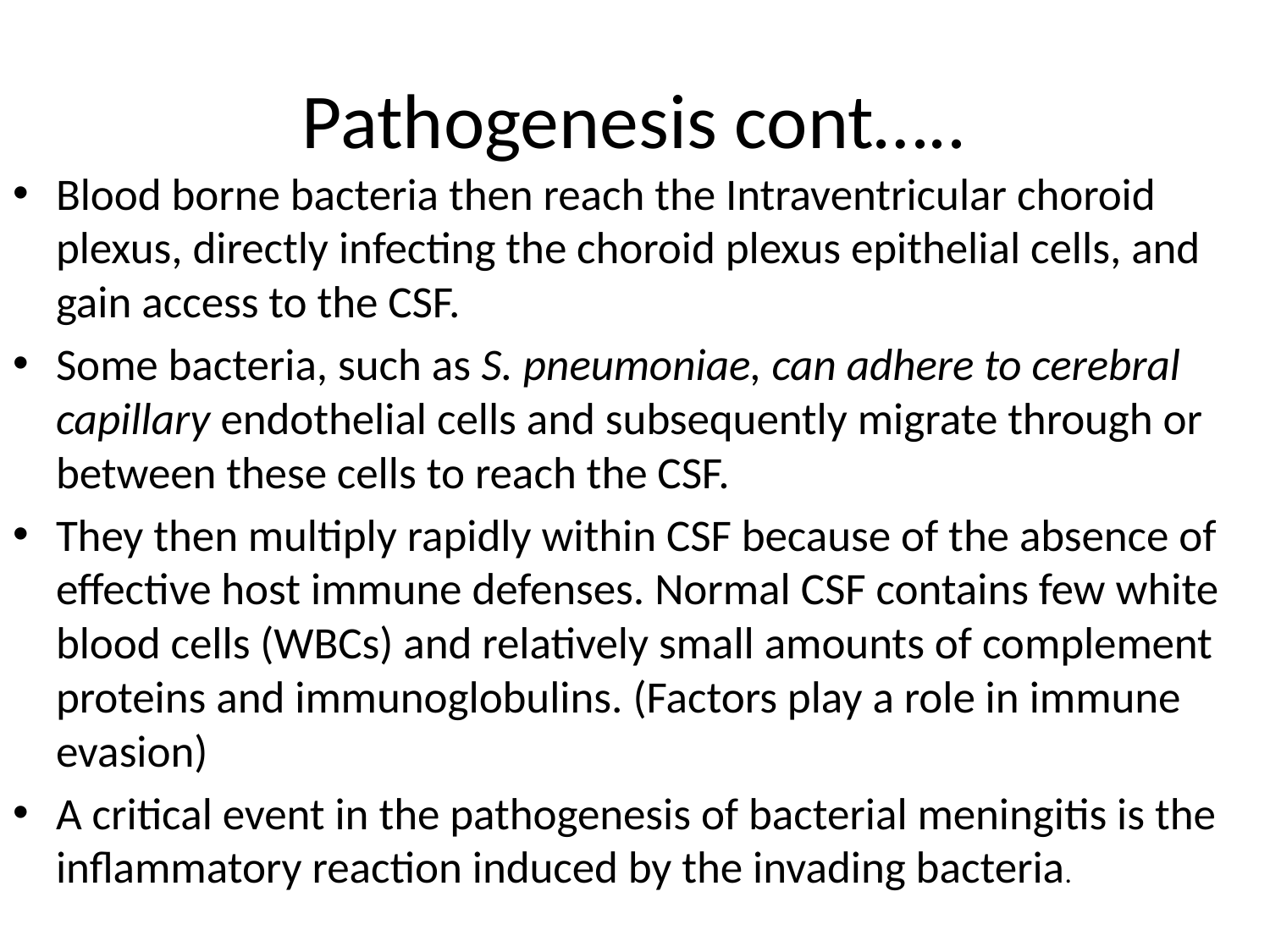

# Pathogenesis cont…..
Blood borne bacteria then reach the Intraventricular choroid plexus, directly infecting the choroid plexus epithelial cells, and gain access to the CSF.
Some bacteria, such as S. pneumoniae, can adhere to cerebral capillary endothelial cells and subsequently migrate through or between these cells to reach the CSF.
They then multiply rapidly within CSF because of the absence of effective host immune defenses. Normal CSF contains few white blood cells (WBCs) and relatively small amounts of complement proteins and immunoglobulins. (Factors play a role in immune evasion)
A critical event in the pathogenesis of bacterial meningitis is the inflammatory reaction induced by the invading bacteria.